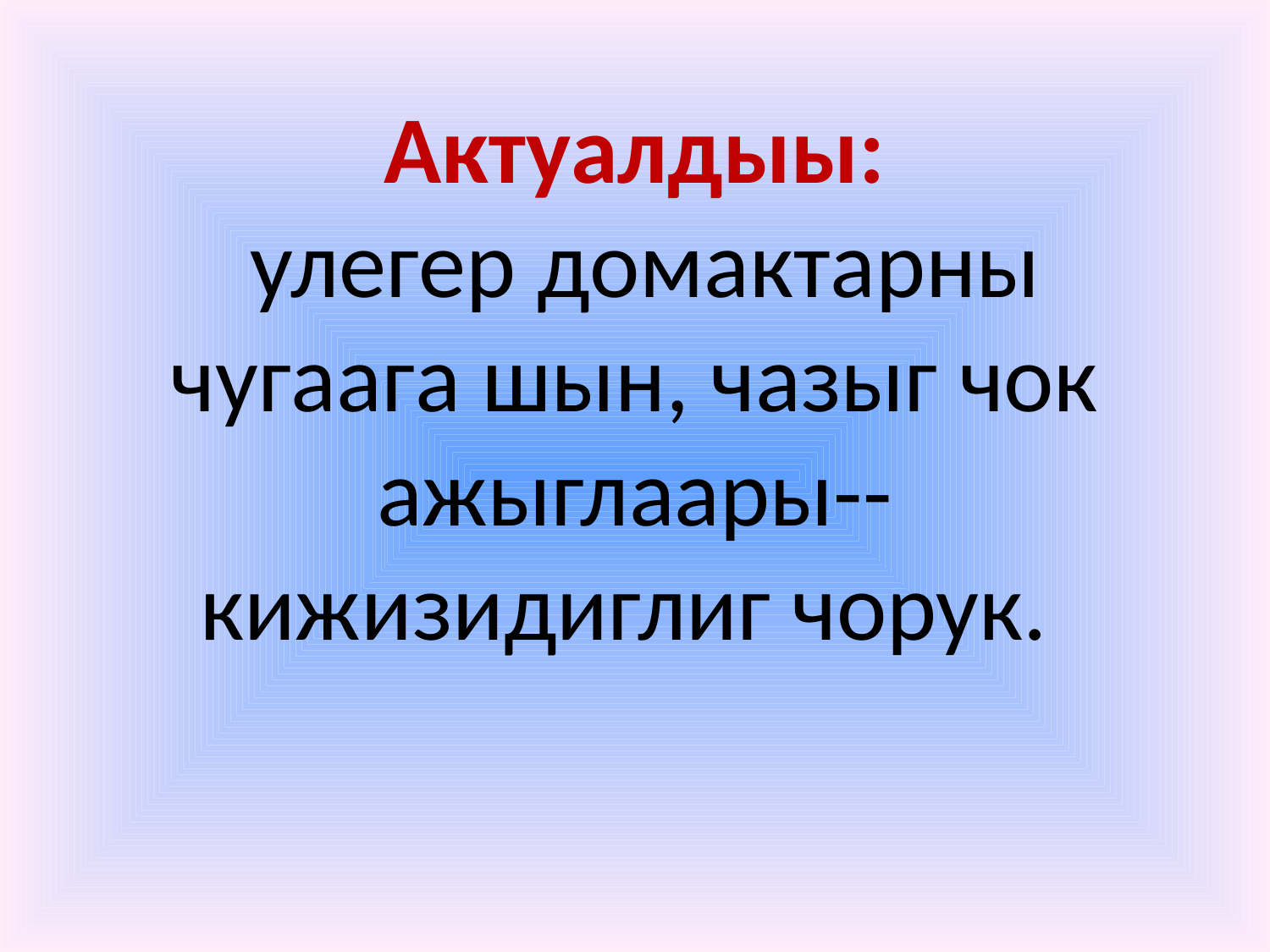

# Актуалдыы: улегер домактарны чугаага шын, чазыг чок ажыглаары--кижизидиглиг чорук.